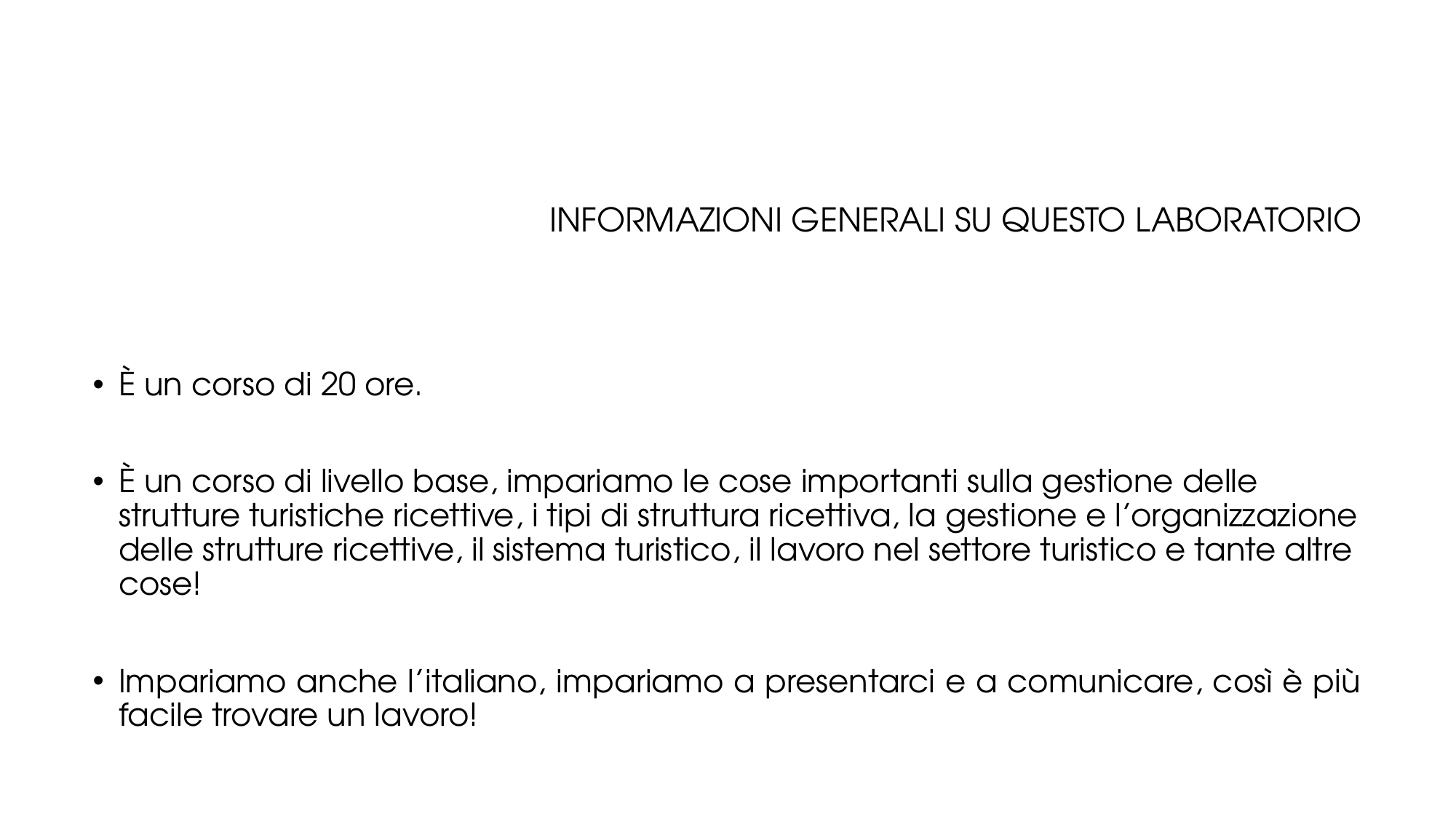

# Informazioni generali su questo laboratorio

È un corso di 20 ore.

È un corso di livello base, impariamo le cose importanti sulla gestione delle strutture turistiche ricettive, i tipi di struttura ricettiva, la gestione e l’organizzazione delle strutture ricettive, il sistema turistico, il lavoro nel settore turistico e tante altre cose!

Impariamo anche l’italiano, impariamo a presentarci e a comunicare, così è più facile trovare un lavoro!